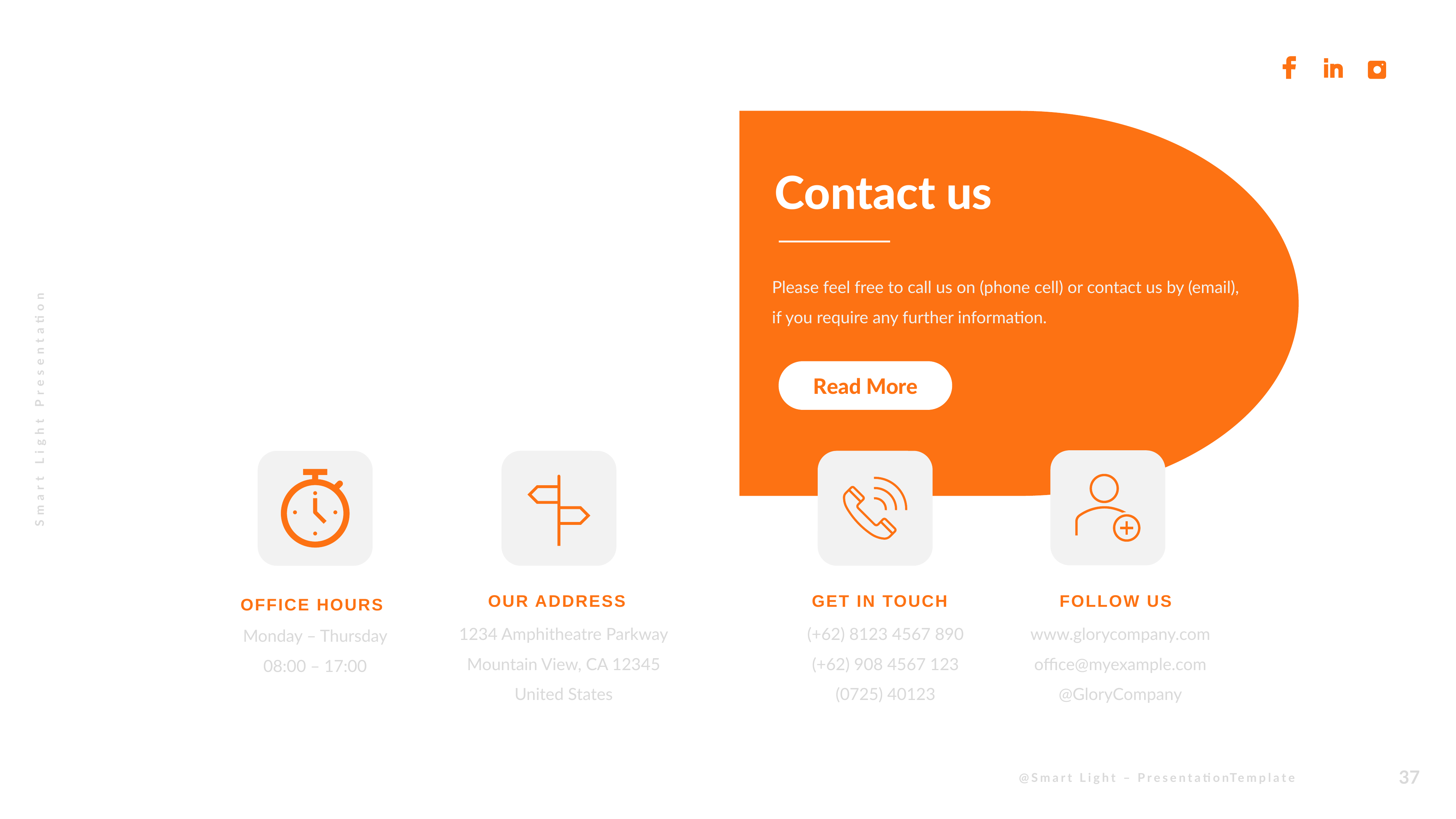

Contact us
Please feel free to call us on (phone cell) or contact us by (email),
if you require any further information.
Read More

OUR ADDRESS
GET IN TOUCH
FOLLOW US
OFFICE HOURS
www.glorycompany.com
office@myexample.com
@GloryCompany
1234 Amphitheatre Parkway
Mountain View, CA 12345
United States
(+62) 8123 4567 890
(+62) 908 4567 123
(0725) 40123
Monday – Thursday
08:00 – 17:00